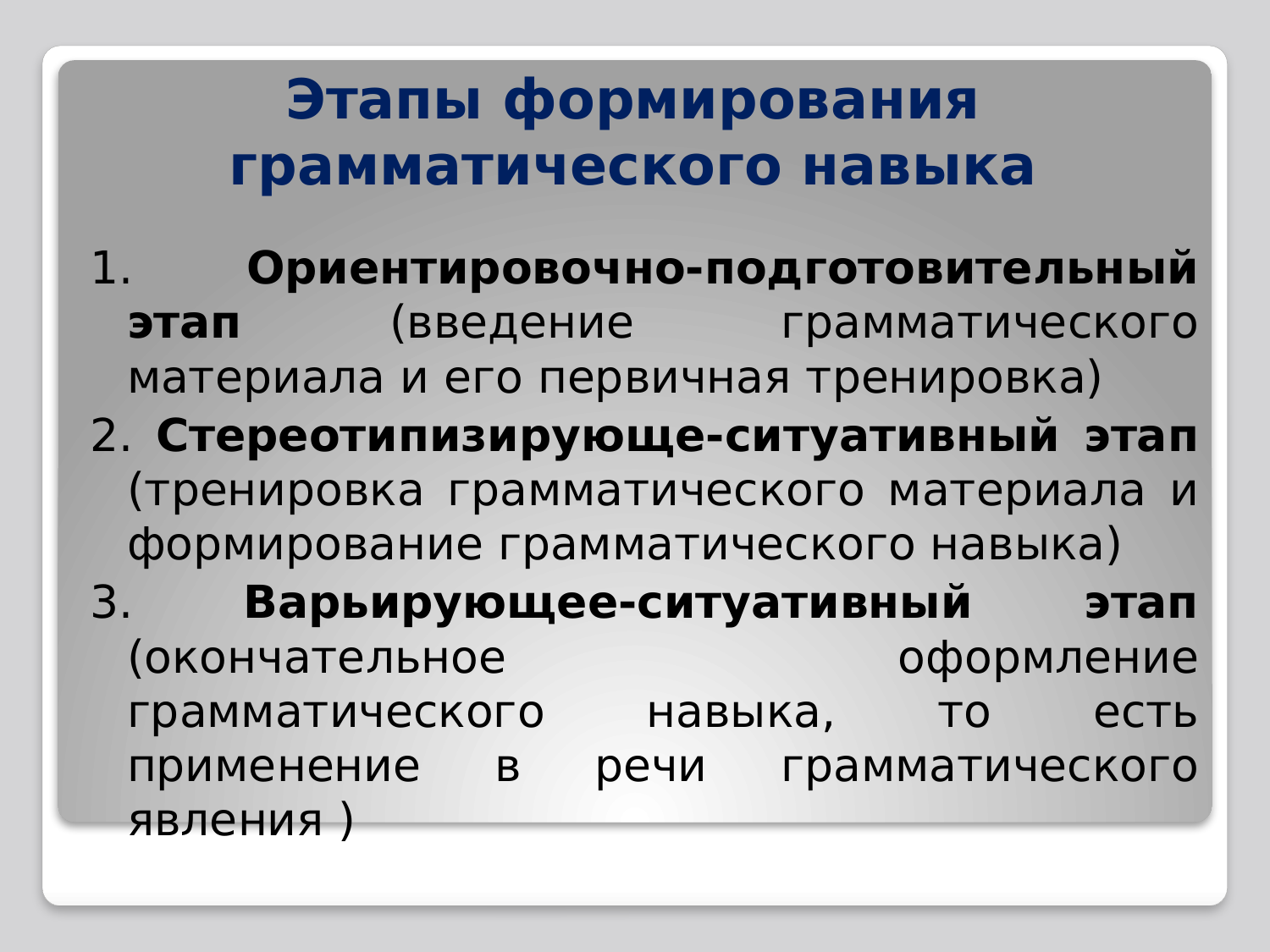

# Этапы формирования грамматического навыка
1. Ориентировочно-подготовительный этап (введение грамматического материала и его первичная тренировка)
2. Стереотипизирующе-ситуативный этап (тренировка грамматического материала и формирование грамматического навыка)
3. Варьирующее-ситуативный этап (окончательное оформление грамматического навыка, то есть применение в речи грамматического явления )